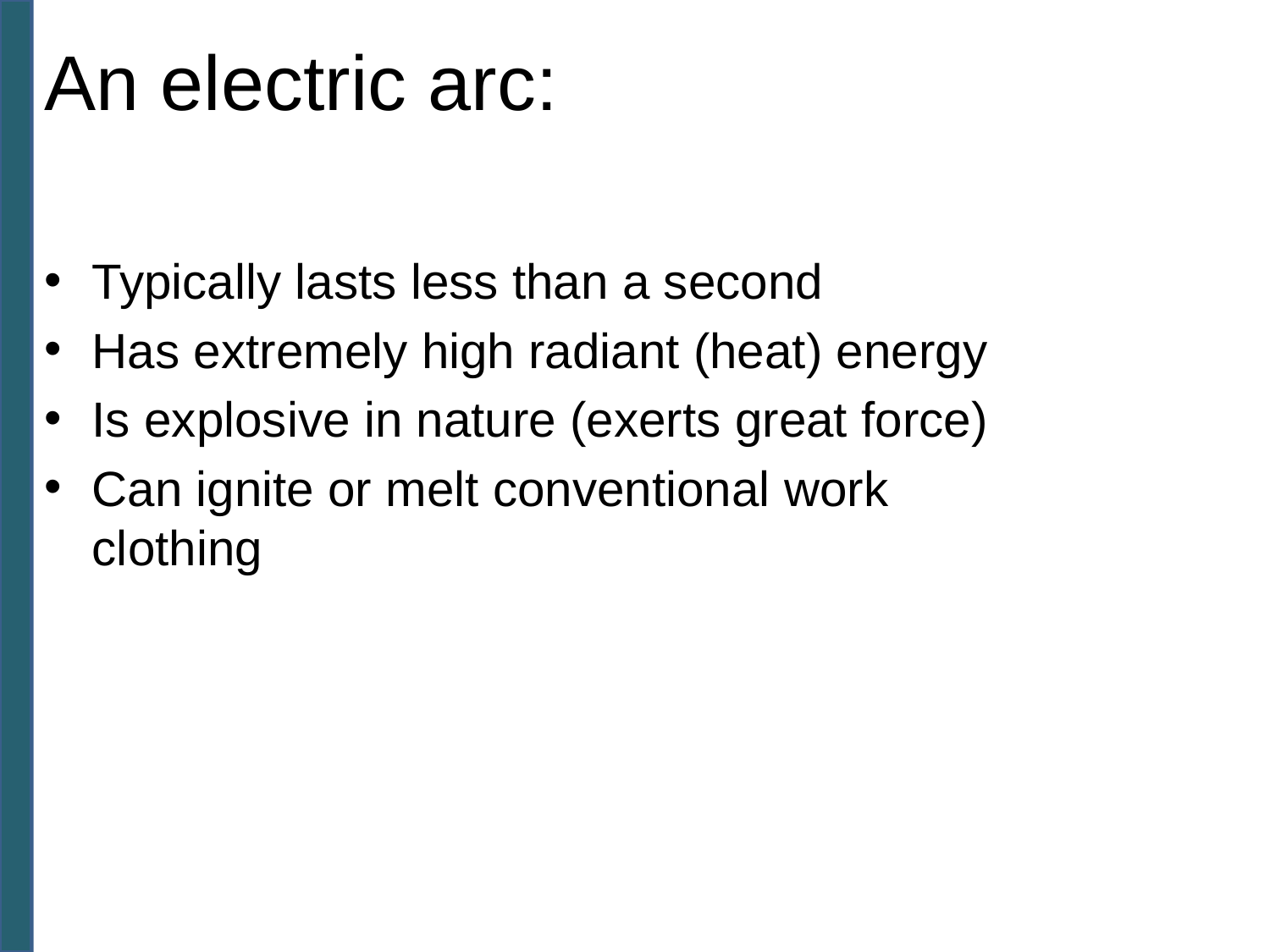

# An electric arc:
Typically lasts less than a second
Has extremely high radiant (heat) energy
Is explosive in nature (exerts great force)
Can ignite or melt conventional work clothing